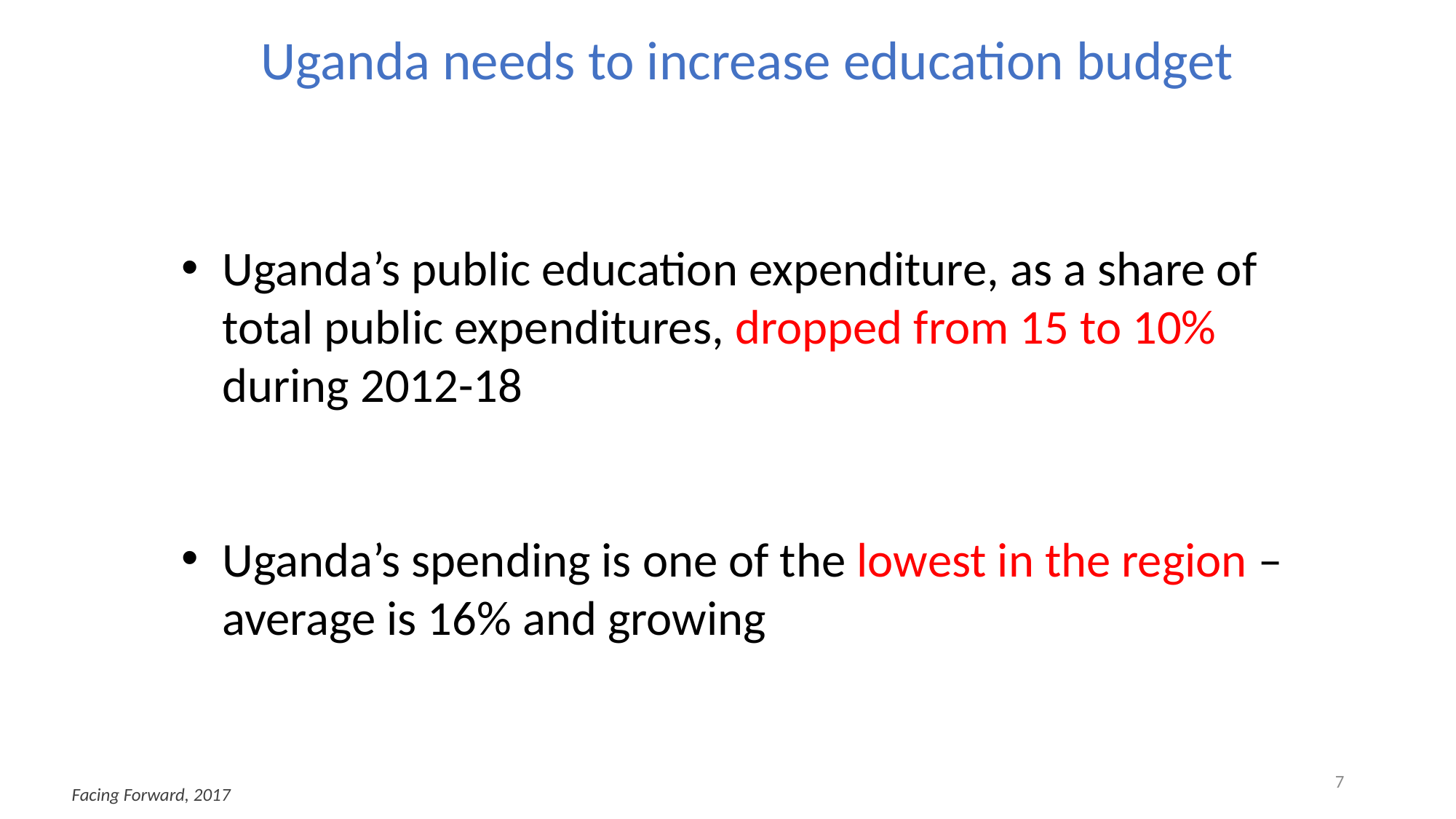

Uganda needs to increase education budget
Uganda’s public education expenditure, as a share of total public expenditures, dropped from 15 to 10% during 2012-18

Uganda’s spending is one of the lowest in the region – average is 16% and growing

7
Facing Forward, 2017